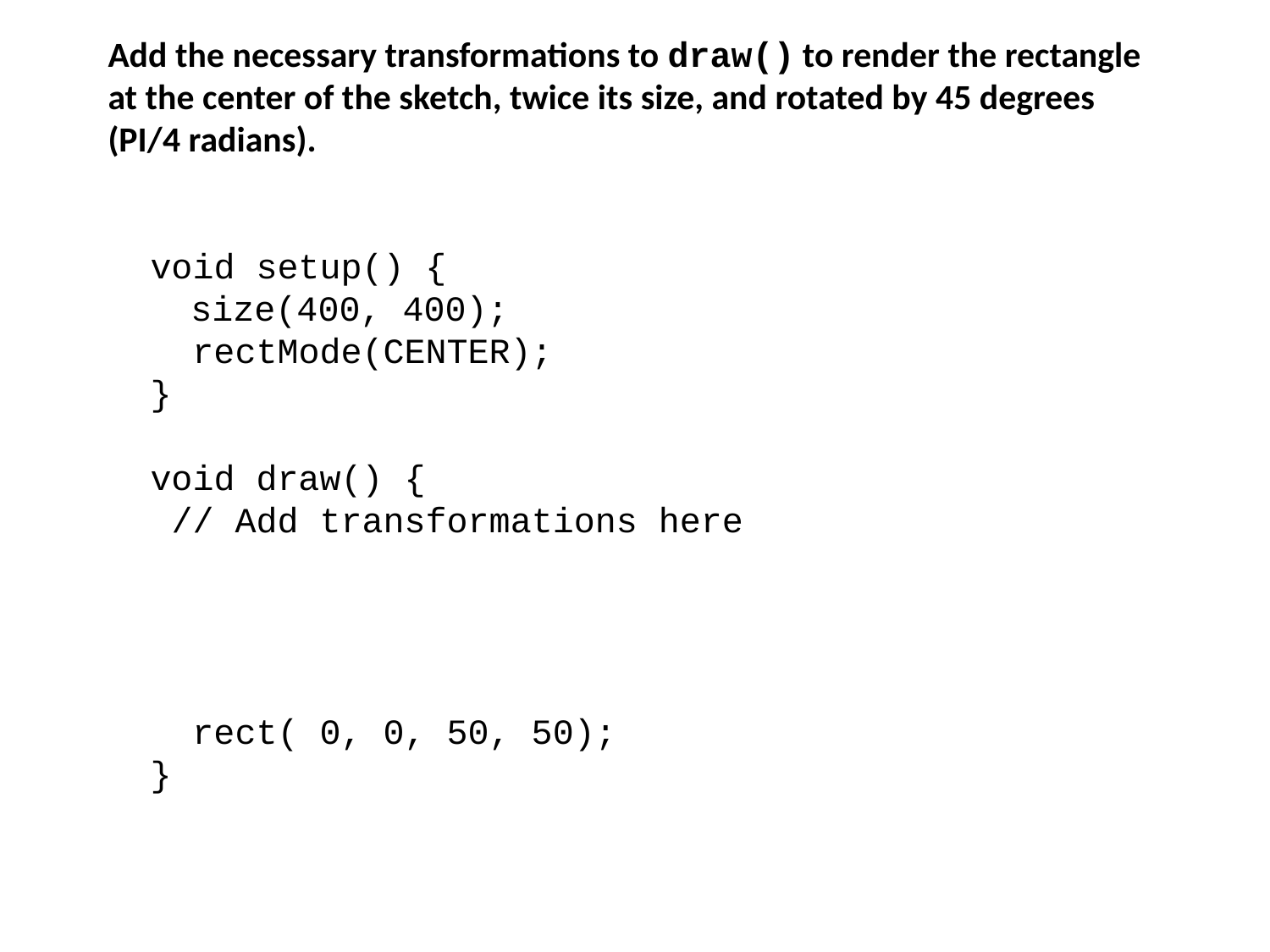

Add the necessary transformations to draw() to render the rectangle at the center of the sketch, twice its size, and rotated by 45 degrees (PI/4 radians).

  void setup() {
     size(400, 400);
    rectMode(CENTER);
  }

  void draw() {
   // Add transformations here

    rect( 0, 0, 50, 50);
  }